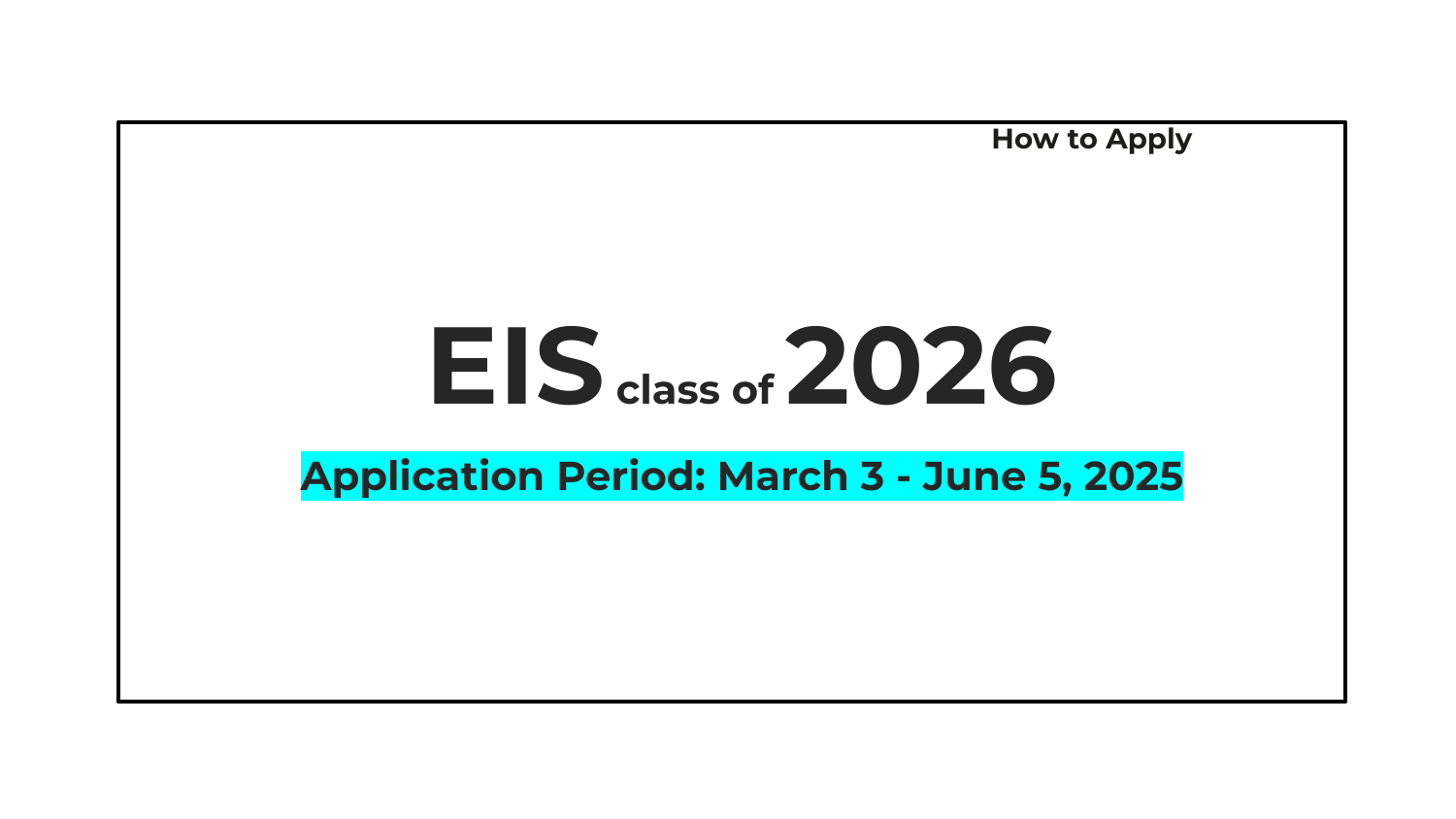

How to Apply

EIS class of 2026
Application Period: March 3 - June 5, 2025

18